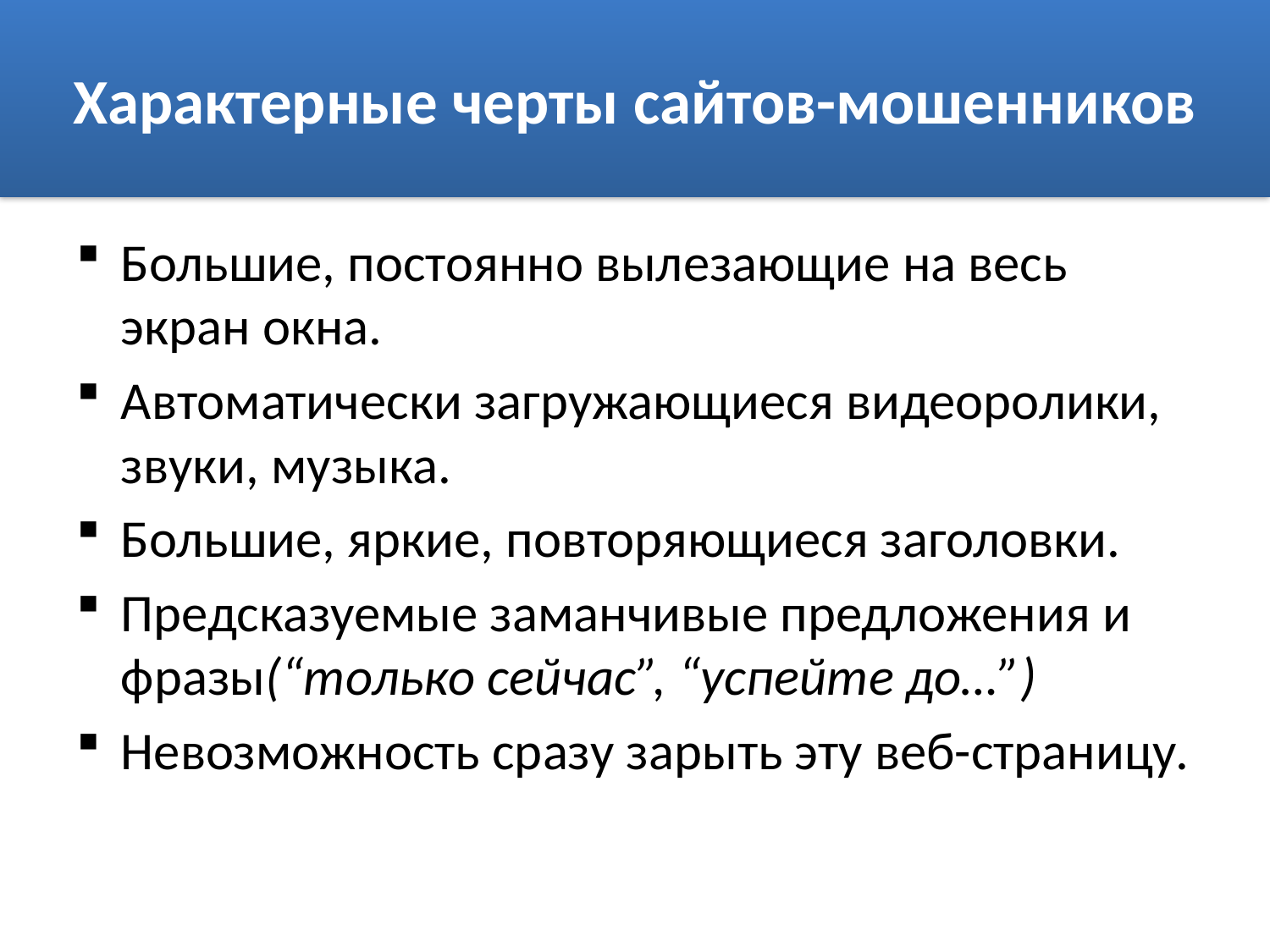

# Характерные черты сайтов-мошенников
Большие, постоянно вылезающие на весь экран окна.
Автоматически загружающиеся видеоролики, звуки, музыка.
Большие, яркие, повторяющиеся заголовки.
Предсказуемые заманчивые предложения и фразы(“только сейчас”, “успейте до…”)
Невозможность сразу зарыть эту веб-страницу.